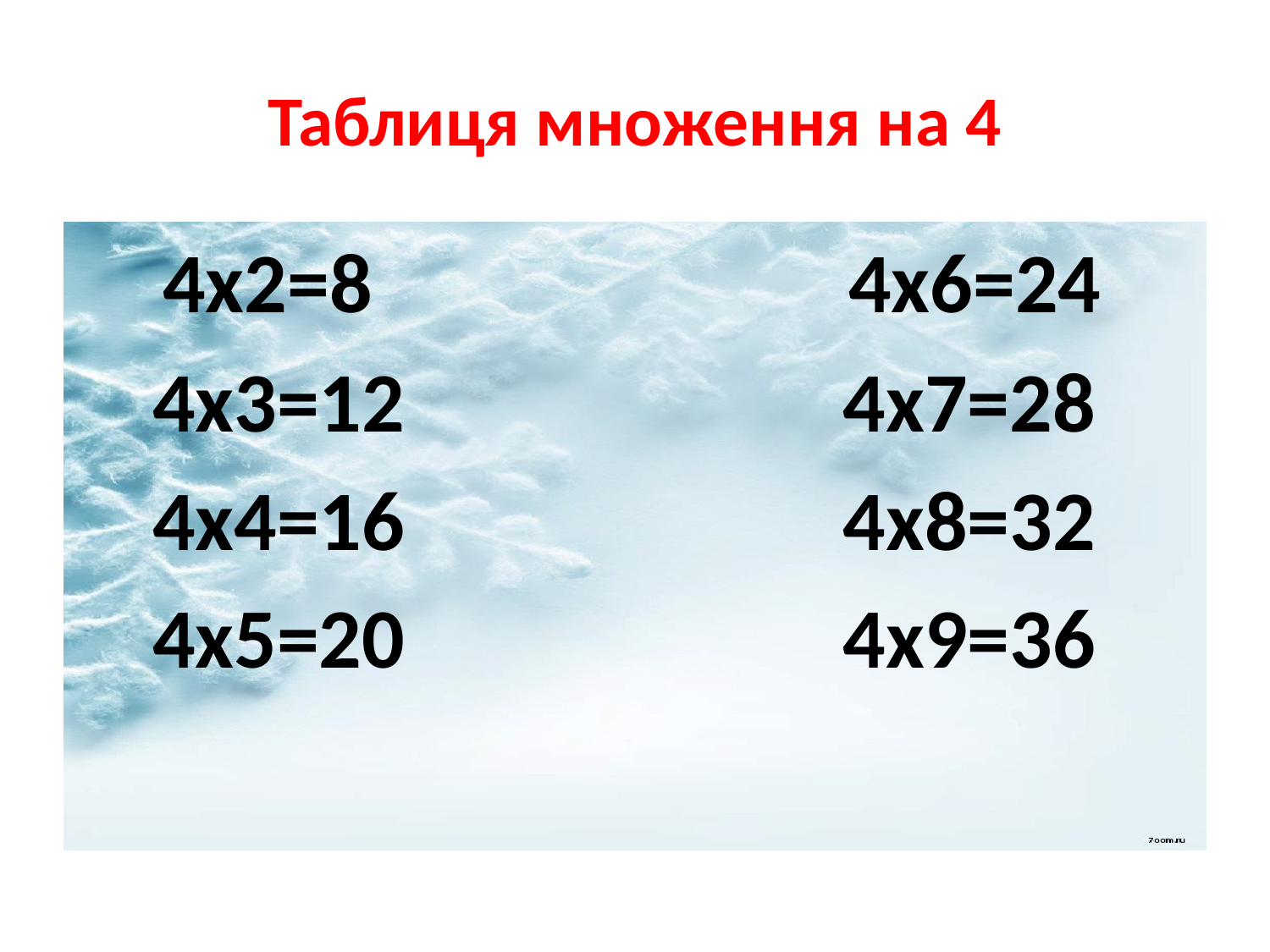

# Таблиця множення на 4
      4х2=8                         4х6=24
    4х3=12                       4х7=28
    4х4=16                       4х8=32
    4х5=20                       4х9=36